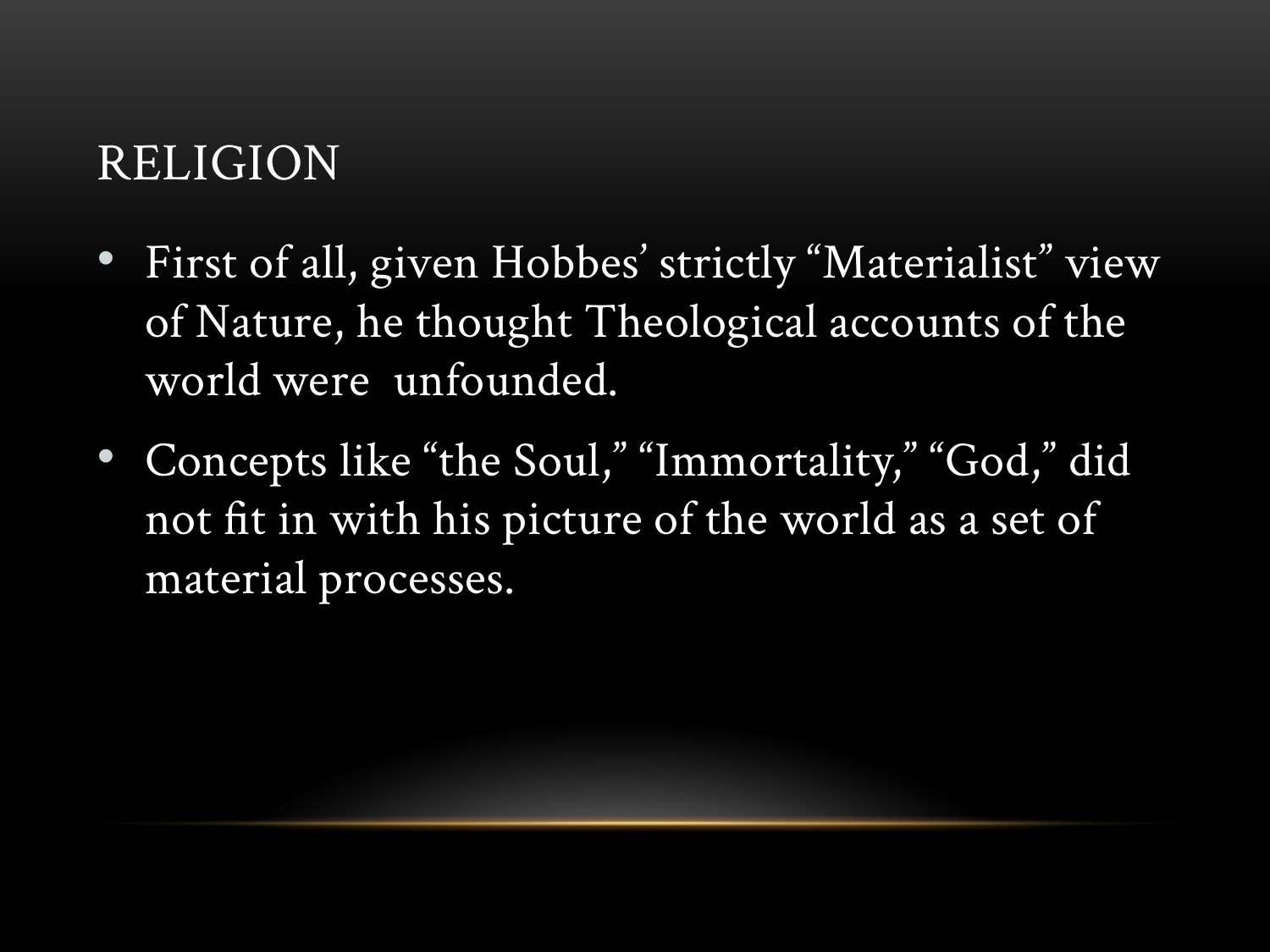

# Religion
First of all, given Hobbes’ strictly “Materialist” view of Nature, he thought Theological accounts of the world were  unfounded.
Concepts like “the Soul,” “Immortality,” “God,” did not fit in with his picture of the world as a set of material processes.